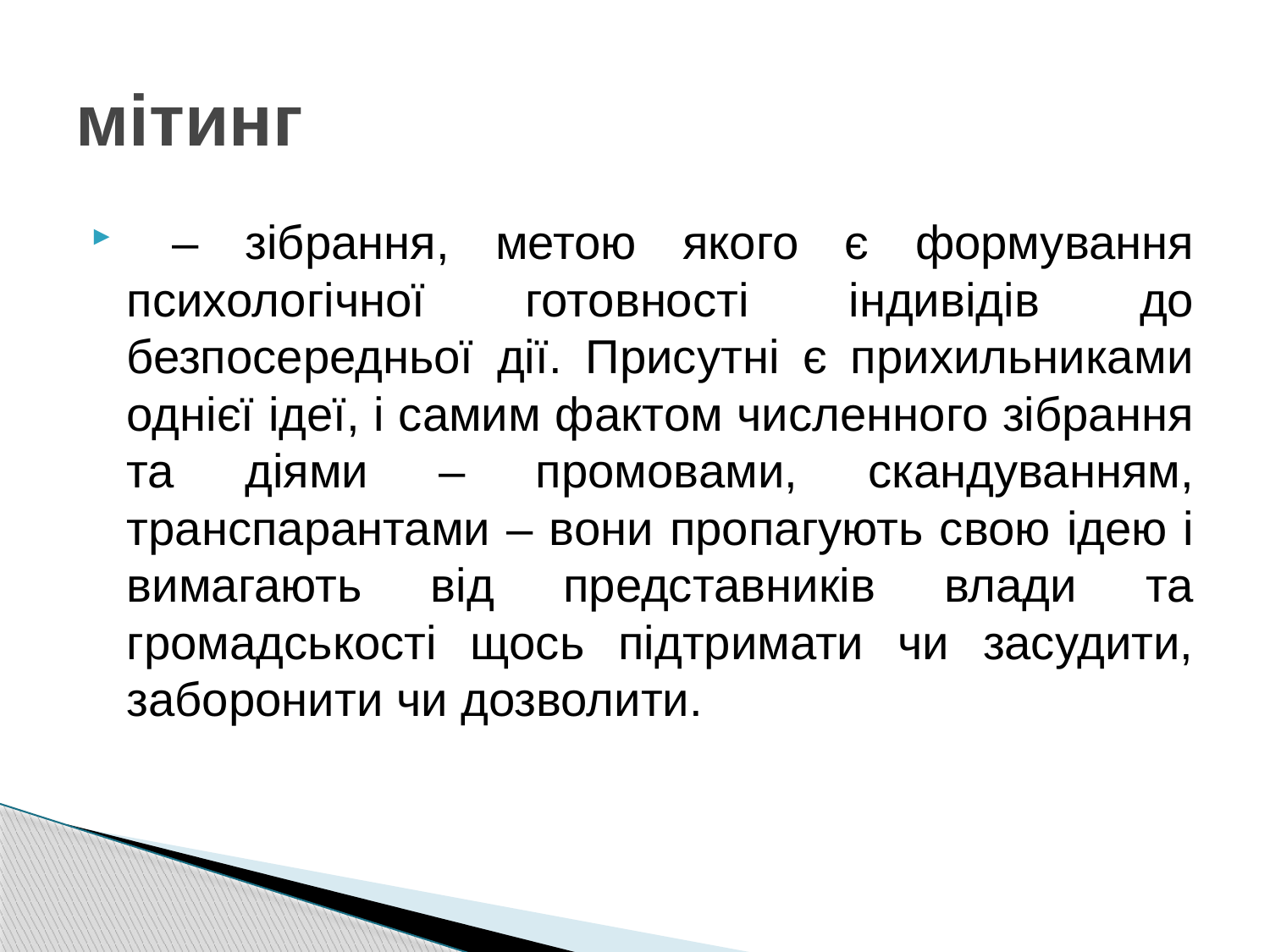

# мітинг
 – зібрання, метою якого є формування психологічної готовності індивідів до безпосередньої дії. Присутні є прихильниками однієї ідеї, і самим фактом численного зібрання та діями – промовами, скандуванням, транспарантами – вони пропагують свою ідею і вимагають від представників влади та громадськості щось підтримати чи засудити, заборонити чи дозволити.